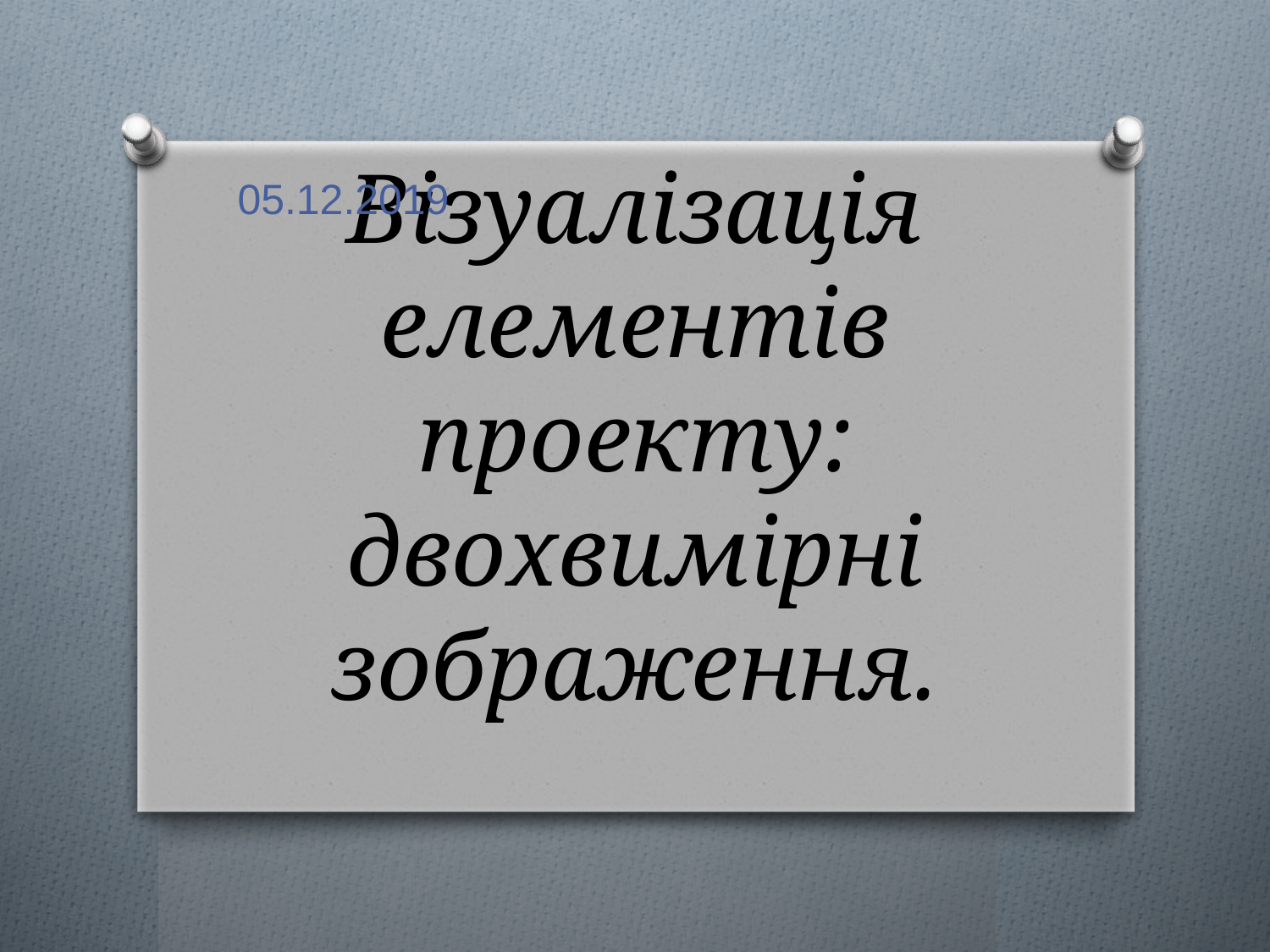

05.12.2019
# Візуалізація елементів проекту: двохвимірні зображення.